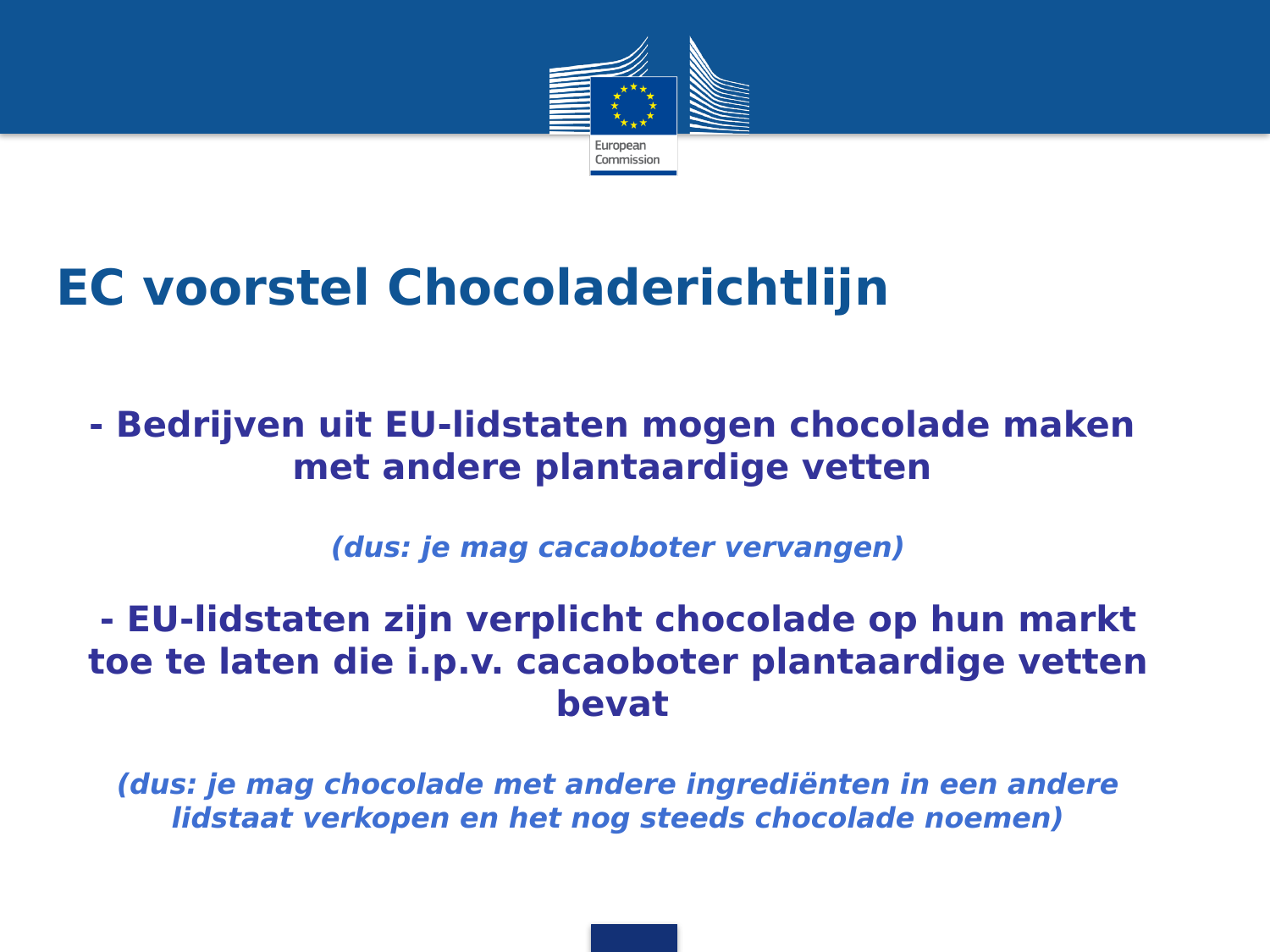

EC voorstel Chocoladerichtlijn
- Bedrijven uit EU-lidstaten mogen chocolade maken
met andere plantaardige vetten
(dus: je mag cacaoboter vervangen)
- EU-lidstaten zijn verplicht chocolade op hun markt toe te laten die i.p.v. cacaoboter plantaardige vetten bevat
(dus: je mag chocolade met andere ingrediënten in een andere lidstaat verkopen en het nog steeds chocolade noemen)